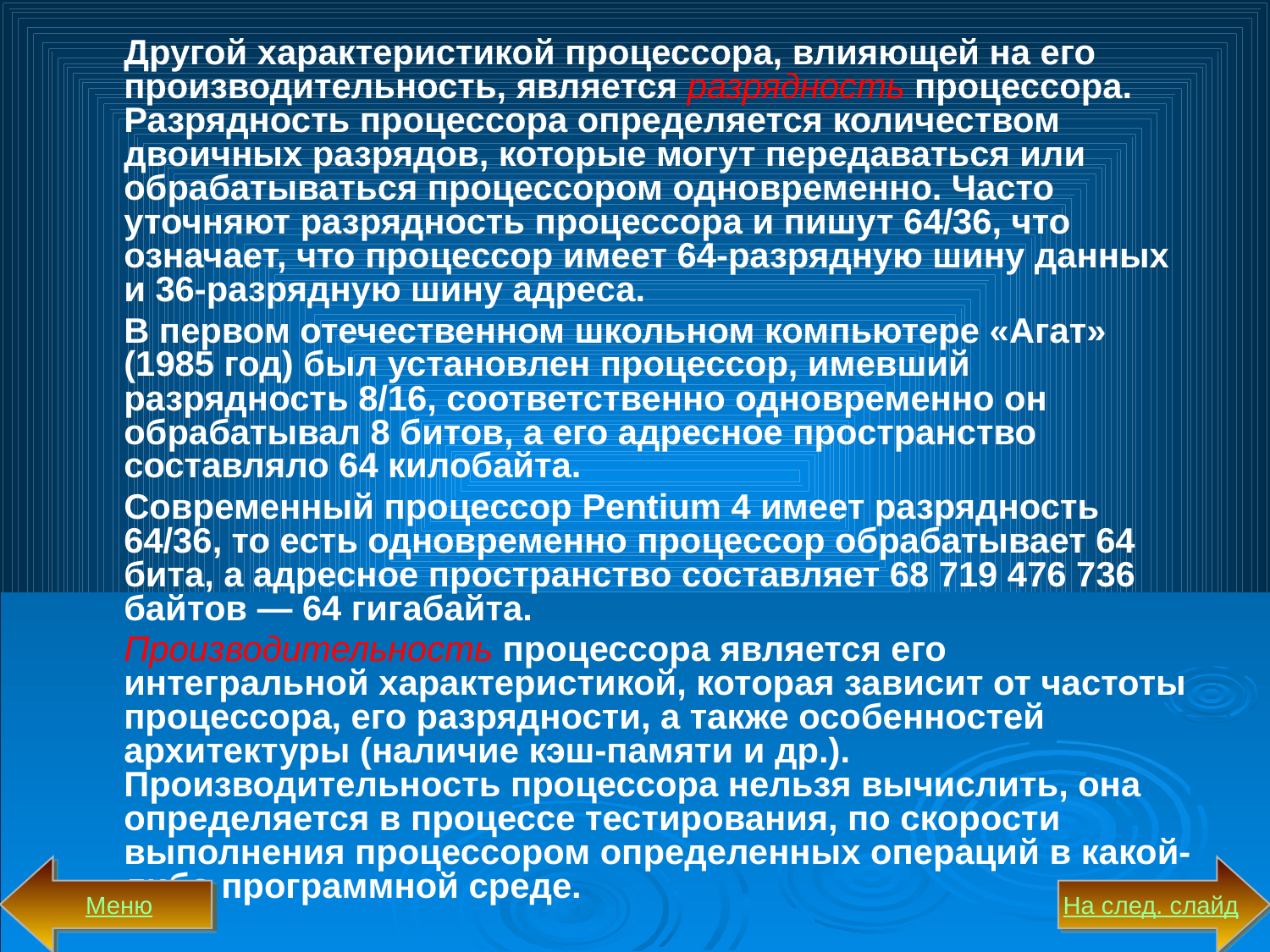

Другой характеристикой процессора, влияющей на его производительность, является разрядность процессора. Разрядность процессора определяется количеством двоичных разрядов, которые могут передаваться или обрабатываться процессором одновременно. Часто уточняют разрядность процессора и пишут 64/36, что означает, что процессор имеет 64-разрядную шину данных и 36-разрядную шину адреса.
	В первом отечественном школьном компьютере «Агат» (1985 год) был установлен процессор, имевший разрядность 8/16, соответственно одновременно он обрабатывал 8 битов, а его адресное пространство составляло 64 килобайта.
	Современный процессор Pentium 4 имеет разрядность 64/36, то есть одновременно процессор обрабатывает 64 бита, а адресное пространство составляет 68 719 476 736 байтов — 64 гигабайта.
	Производительность процессора является его интегральной характеристикой, которая зависит от частоты процессора, его разрядности, а также особенностей архитектуры (наличие кэш-памяти и др.). Производительность процессора нельзя вычислить, она определяется в процессе тестирования, по скорости выполнения процессором определенных операций в какой-либо программной среде.

Меню
На след. слайд